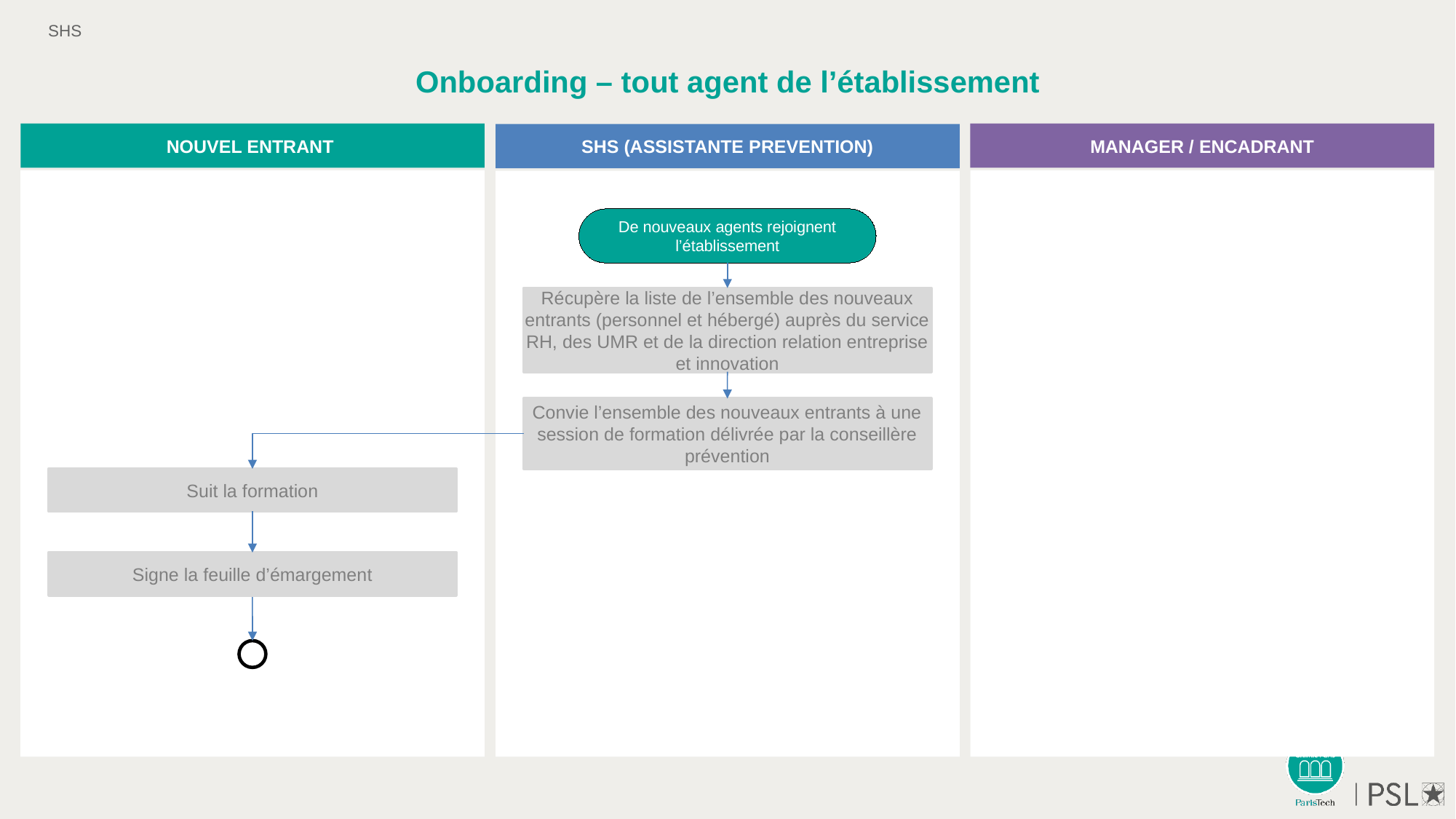

SHS
# Onboarding – tout agent de l’établissement
MANAGER / ENCADRANT

NOUVEL ENTRANT

SHS (ASSISTANTE PREVENTION)

De nouveaux agents rejoignent l’établissement
Récupère la liste de l’ensemble des nouveaux entrants (personnel et hébergé) auprès du service RH, des UMR et de la direction relation entreprise et innovation
Convie l’ensemble des nouveaux entrants à une session de formation délivrée par la conseillère prévention
Suit la formation
Signe la feuille d’émargement